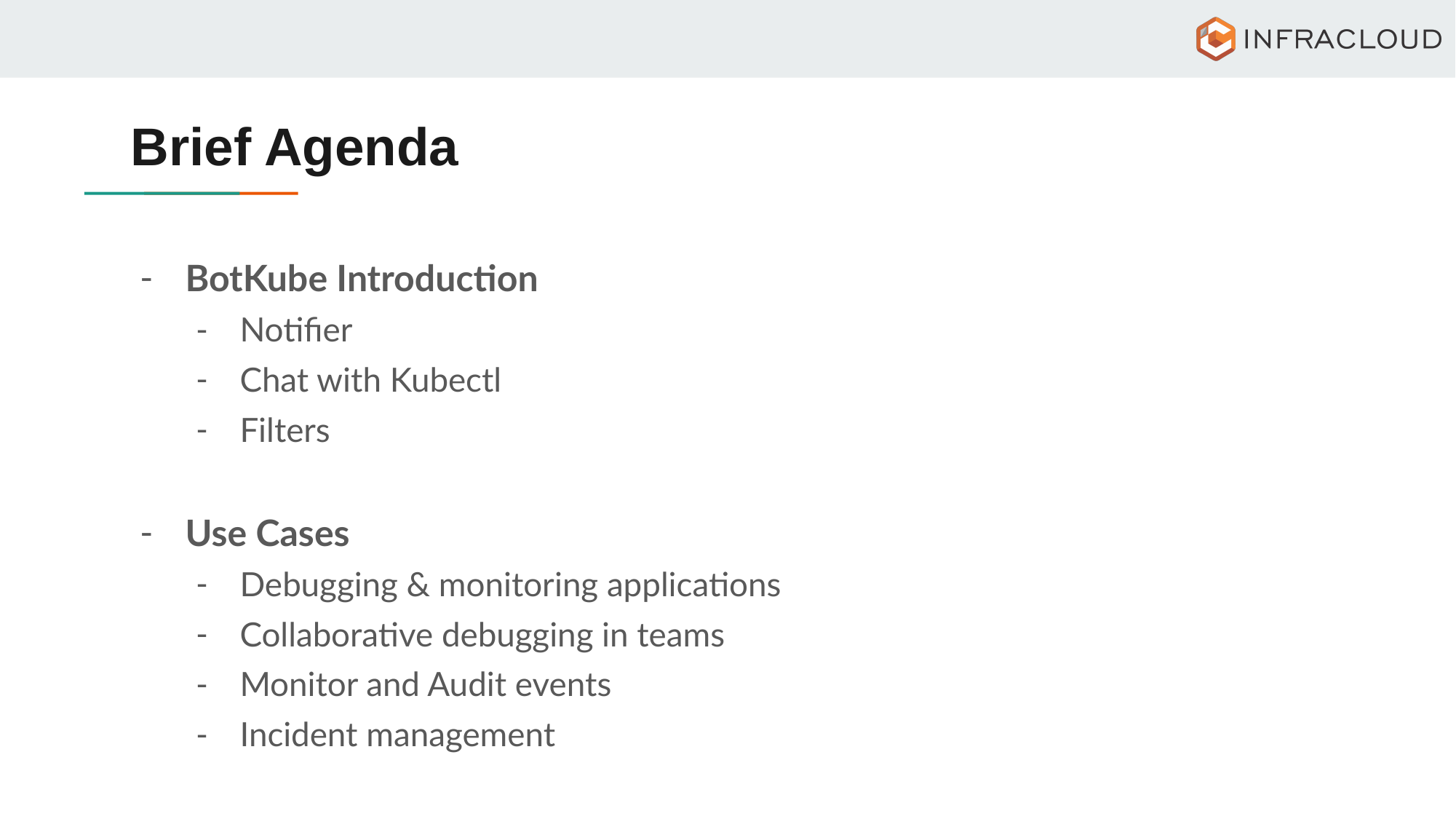

# Brief Agenda
BotKube Introduction
Notifier
Chat with Kubectl
Filters

Use Cases
Debugging & monitoring applications
Collaborative debugging in teams
Monitor and Audit events
Incident management